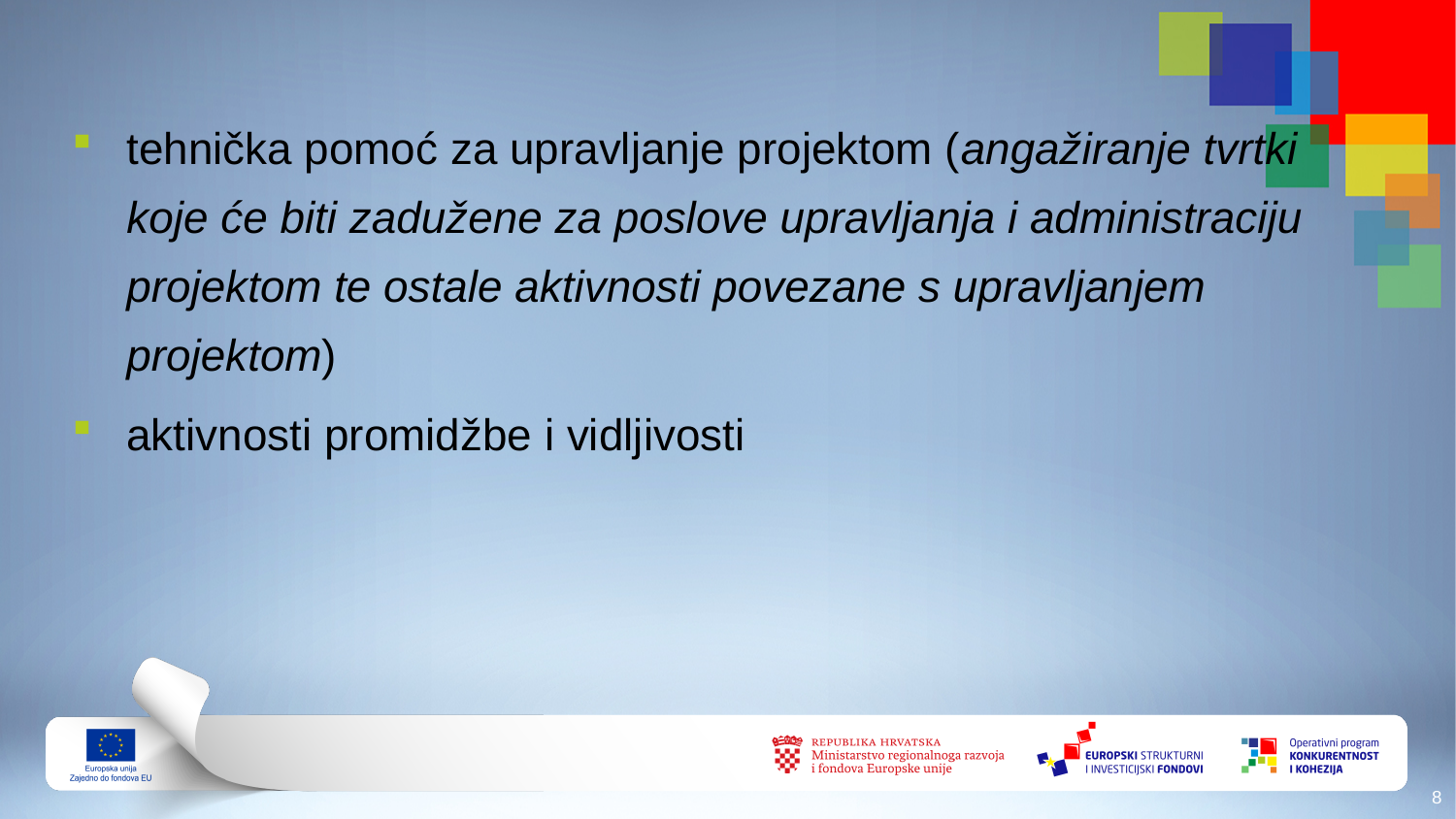

tehnička pomoć za upravljanje projektom (angažiranje tvrtki koje će biti zadužene za poslove upravljanja i administraciju projektom te ostale aktivnosti povezane s upravljanjem projektom)
aktivnosti promidžbe i vidljivosti

8